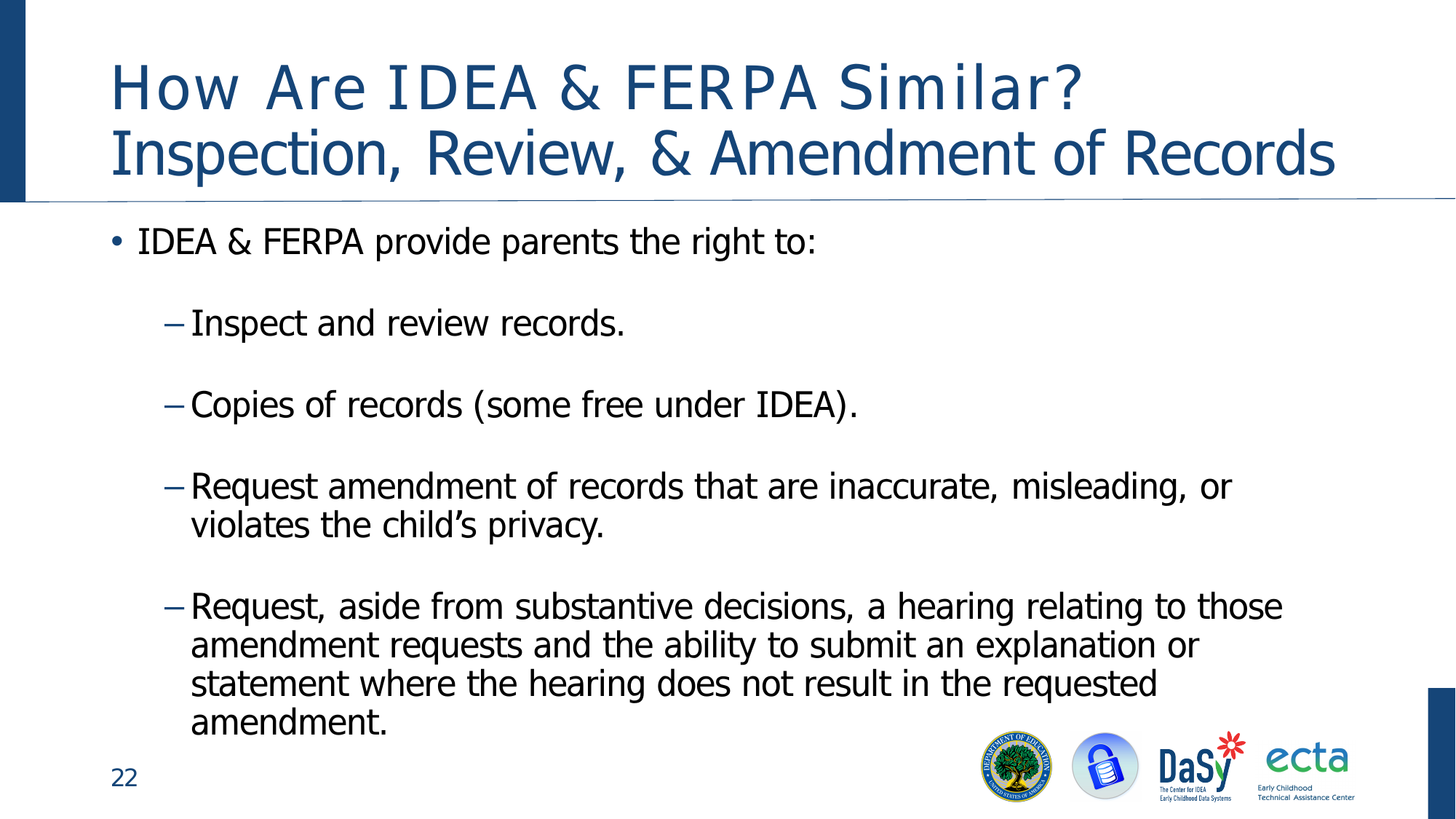

# How Are IDEA & FERPA Similar? Inspection, Review, & Amendment of Records
IDEA & FERPA provide parents the right to:
Inspect and review records.
Copies of records (some free under IDEA).
Request amendment of records that are inaccurate, misleading, or violates the child’s privacy.
Request, aside from substantive decisions, a hearing relating to those amendment requests and the ability to submit an explanation or statement where the hearing does not result in the requested amendment.